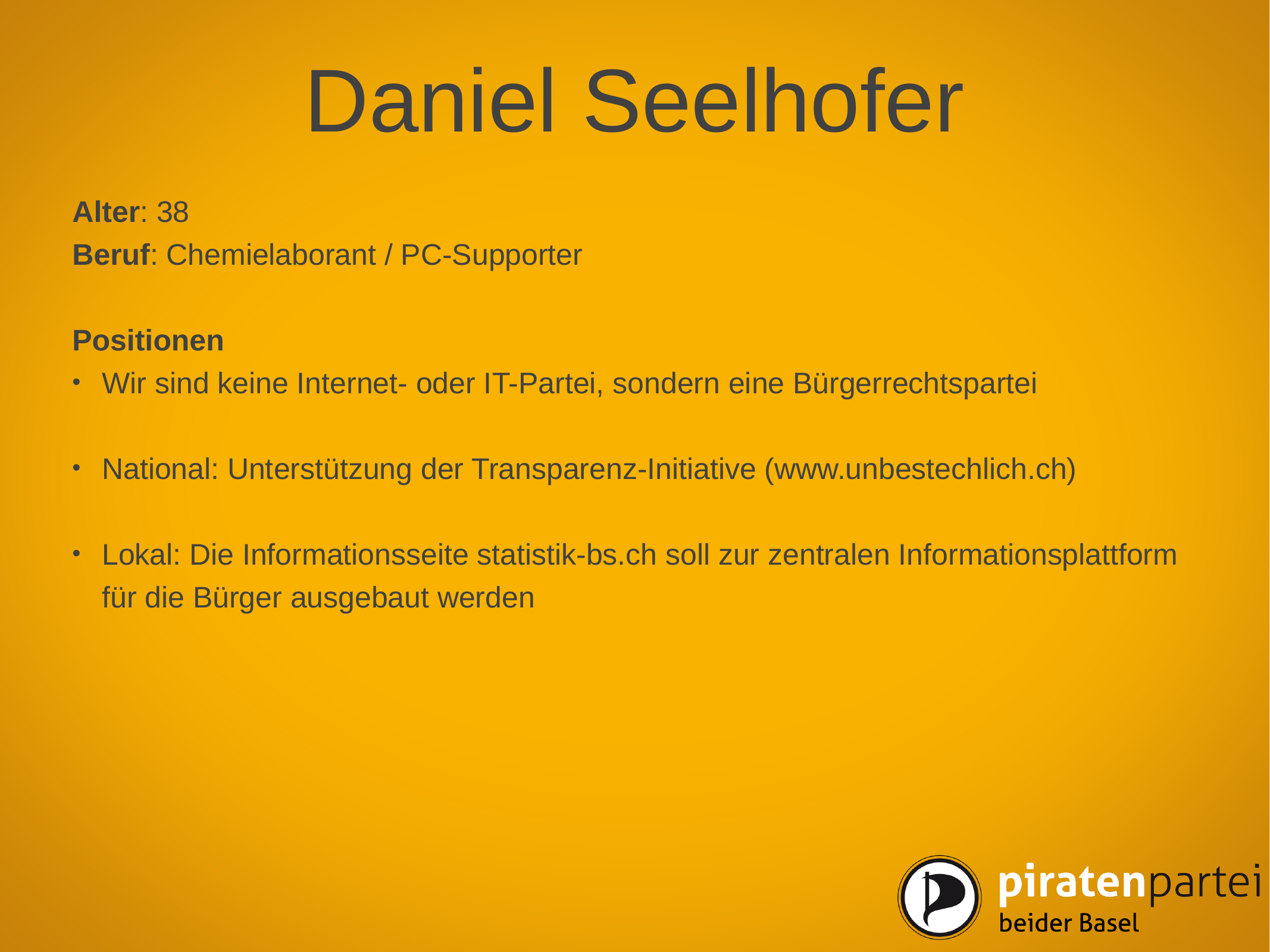

# Daniel Seelhofer
Alter: 38
Beruf: Chemielaborant / PC-Supporter

Positionen
Wir sind keine Internet- oder IT-Partei, sondern eine Bürgerrechtspartei

National: Unterstützung der Transparenz-Initiative (www.unbestechlich.ch)

Lokal: Die Informationsseite statistik-bs.ch soll zur zentralen Informationsplattform für die Bürger ausgebaut werden